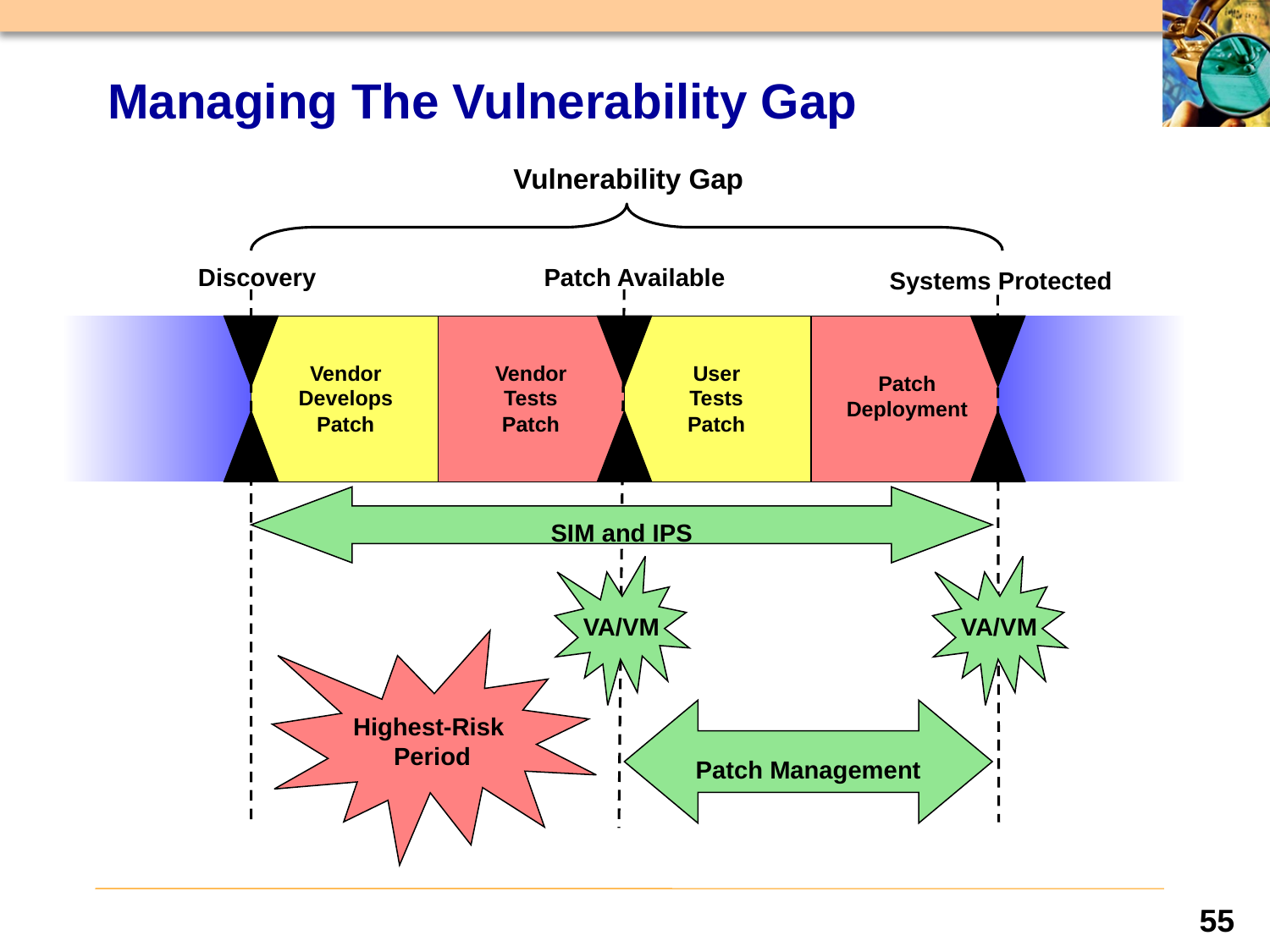

# Managing The Vulnerability Gap
Vulnerability Gap
Discovery
Patch Available
Systems Protected

Vendor Develops Patch
Vendor Tests Patch
User Tests Patch
Patch Deployment

SIM and IPS
VA/VM
VA/VM

Highest-Risk
Period

Patch Management